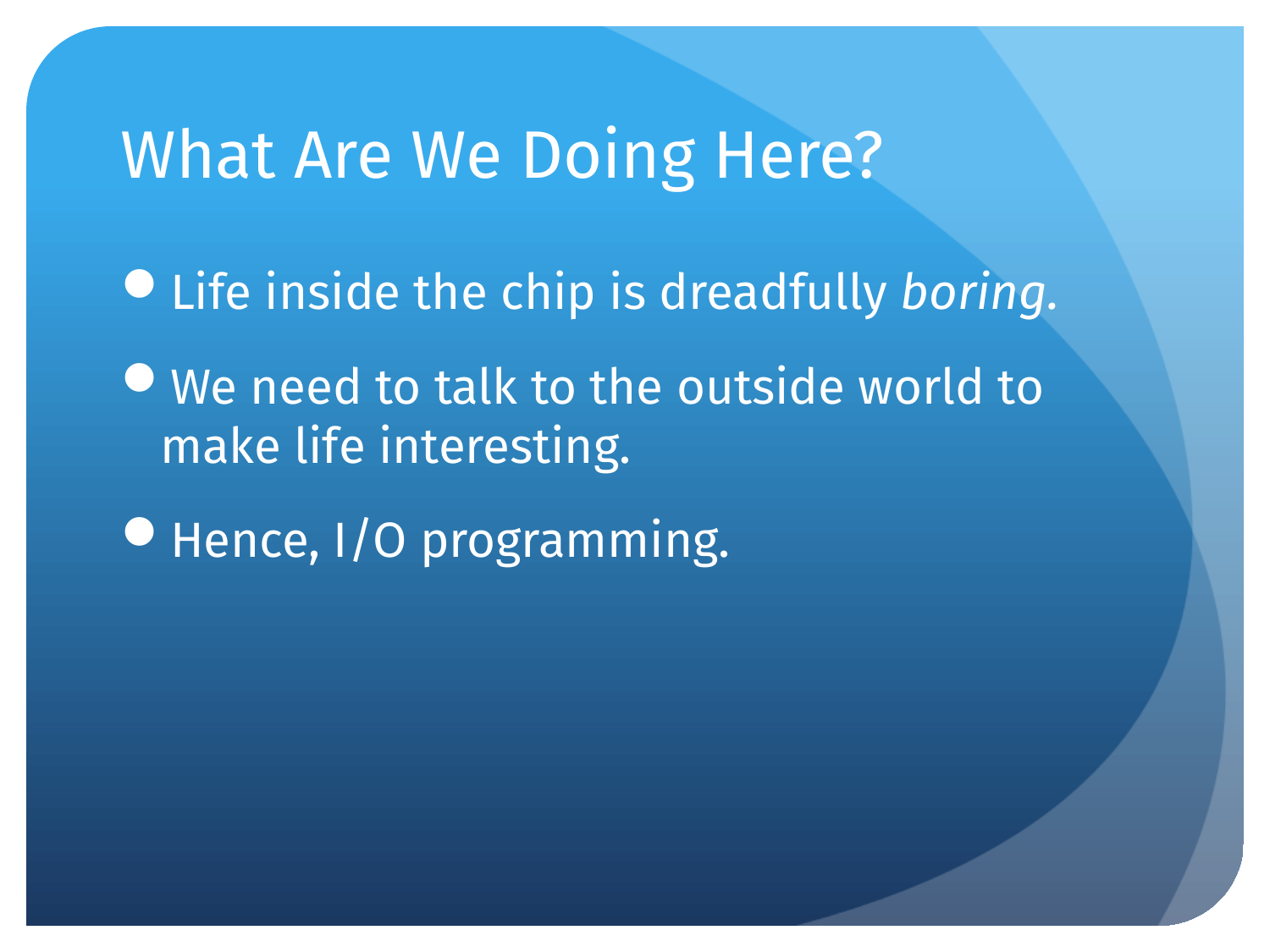

# What Are We Doing Here?
Life inside the chip is dreadfully boring.
We need to talk to the outside world to make life interesting.
Hence, I/O programming.